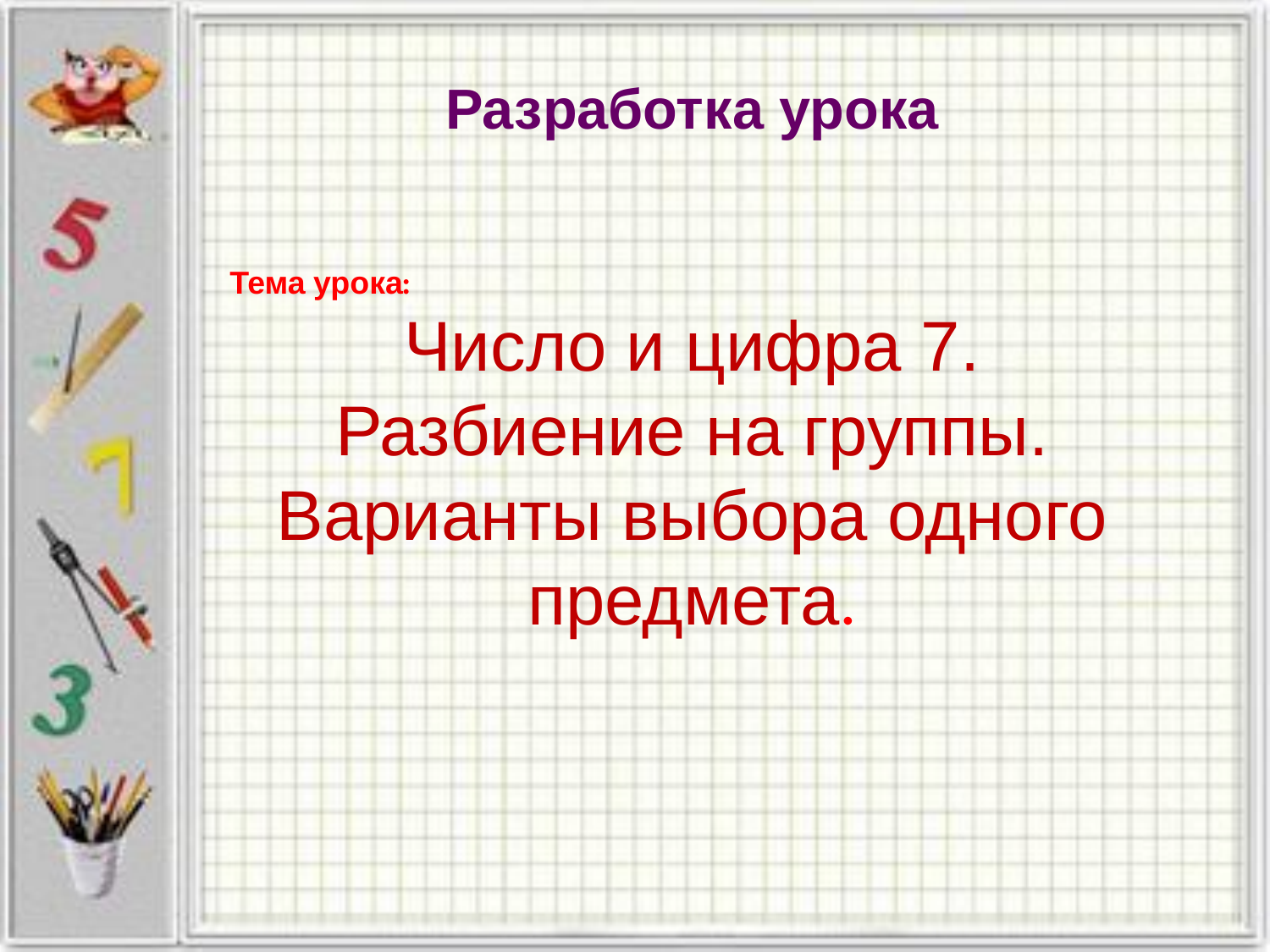

Разработка урока

Тема урока:
Число и цифра 7. Разбиение на группы. Варианты выбора одного предмета.